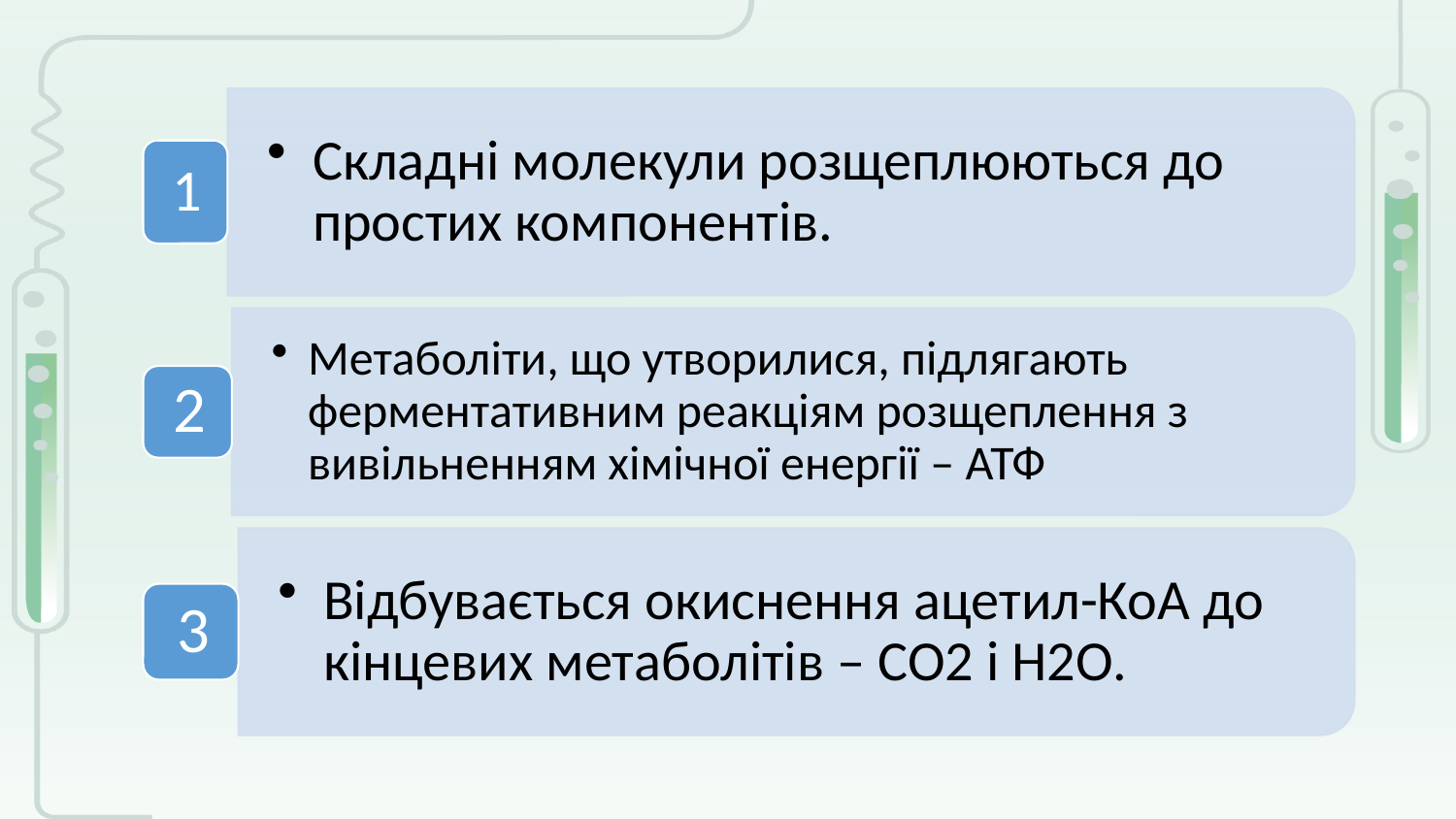

Складні молекули розщеплюються до простих компонентів.
1
Метаболіти, що утворилися, підлягають ферментативним реакціям розщеплення з вивільненням хімічної енергії – АТФ
2
Відбувається окиснення ацетил-КоА до кінцевих метаболітів – CO2 і H2O.
3